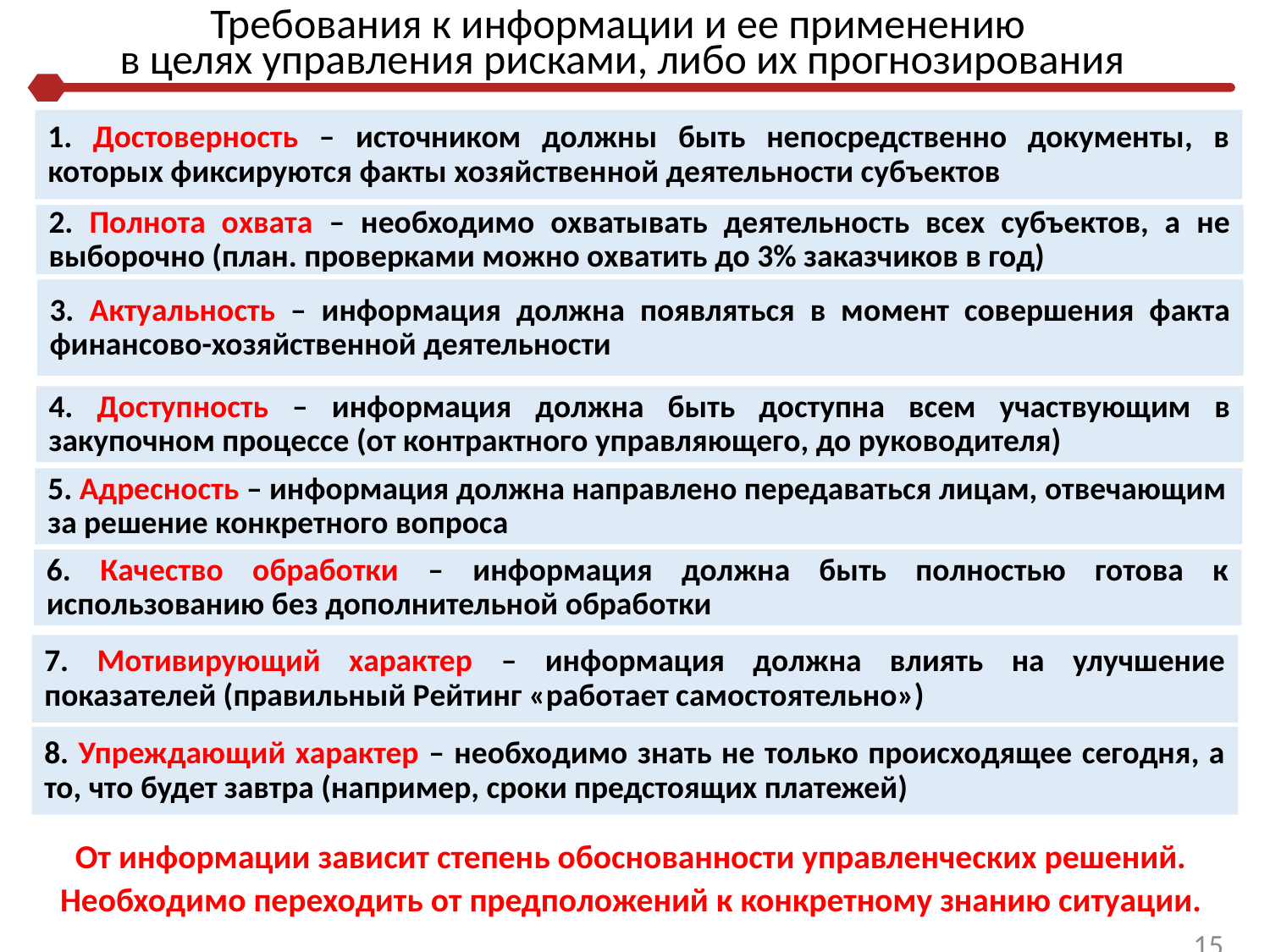

Требования к информации и ее применению
в целях управления рисками, либо их прогнозирования

1. Достоверность – источником должны быть непосредственно документы, в которых фиксируются факты хозяйственной деятельности субъектов
2. Полнота охвата – необходимо охватывать деятельность всех субъектов, а не выборочно (план. проверками можно охватить до 3% заказчиков в год)
3. Актуальность – информация должна появляться в момент совершения факта финансово-хозяйственной деятельности
4. Доступность – информация должна быть доступна всем участвующим в закупочном процессе (от контрактного управляющего, до руководителя)
5. Адресность – информация должна направлено передаваться лицам, отвечающим за решение конкретного вопроса
6. Качество обработки – информация должна быть полностью готова к использованию без дополнительной обработки
7. Мотивирующий характер – информация должна влиять на улучшение показателей (правильный Рейтинг «работает самостоятельно»)
8. Упреждающий характер – необходимо знать не только происходящее сегодня, а то, что будет завтра (например, сроки предстоящих платежей)
От информации зависит степень обоснованности управленческих решений.
Необходимо переходить от предположений к конкретному знанию ситуации.
15